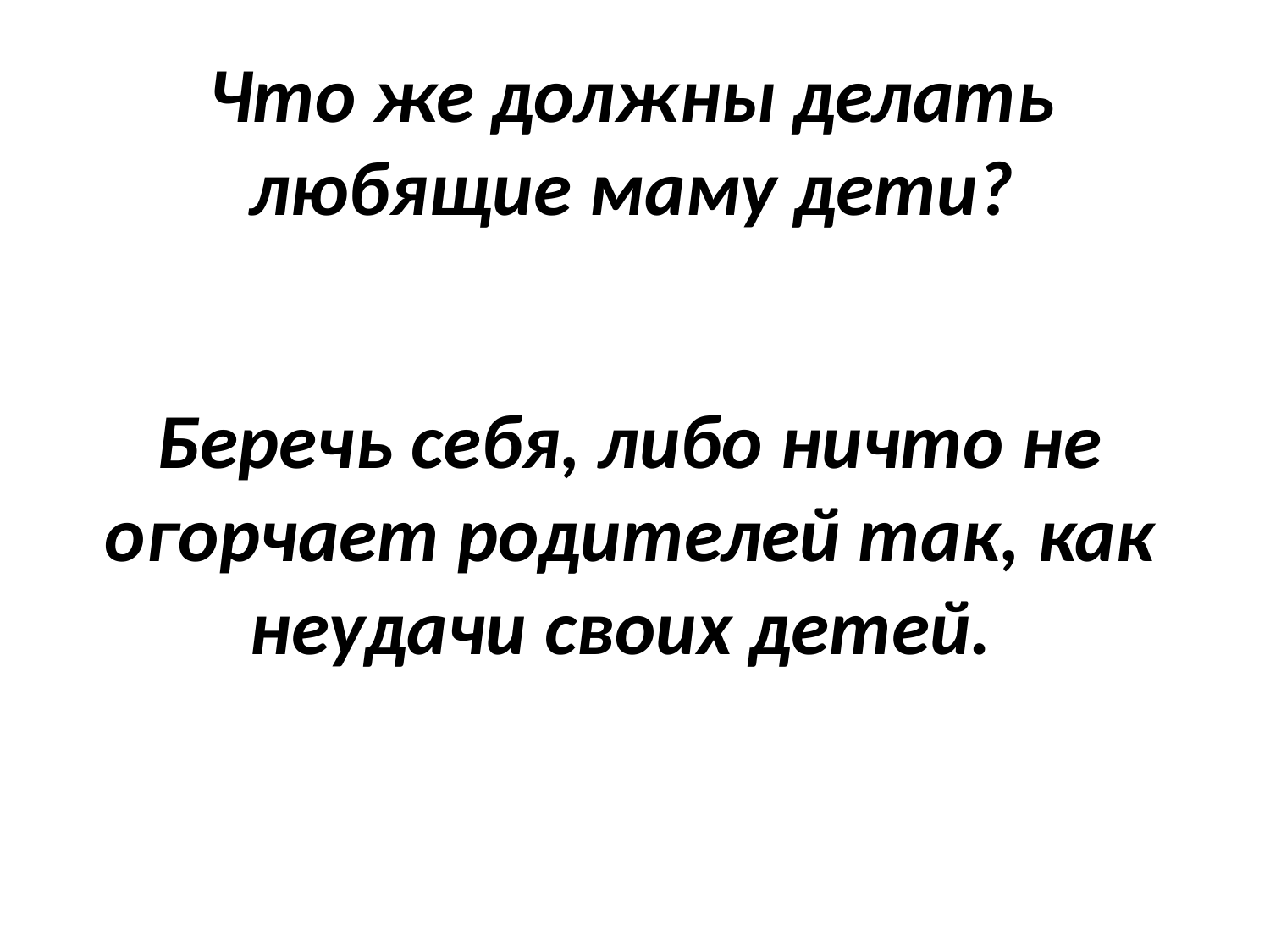

# Что же должны делать любящие маму дети?

Беречь себя, либо ничто не огорчает родителей так, как неудачи своих детей.